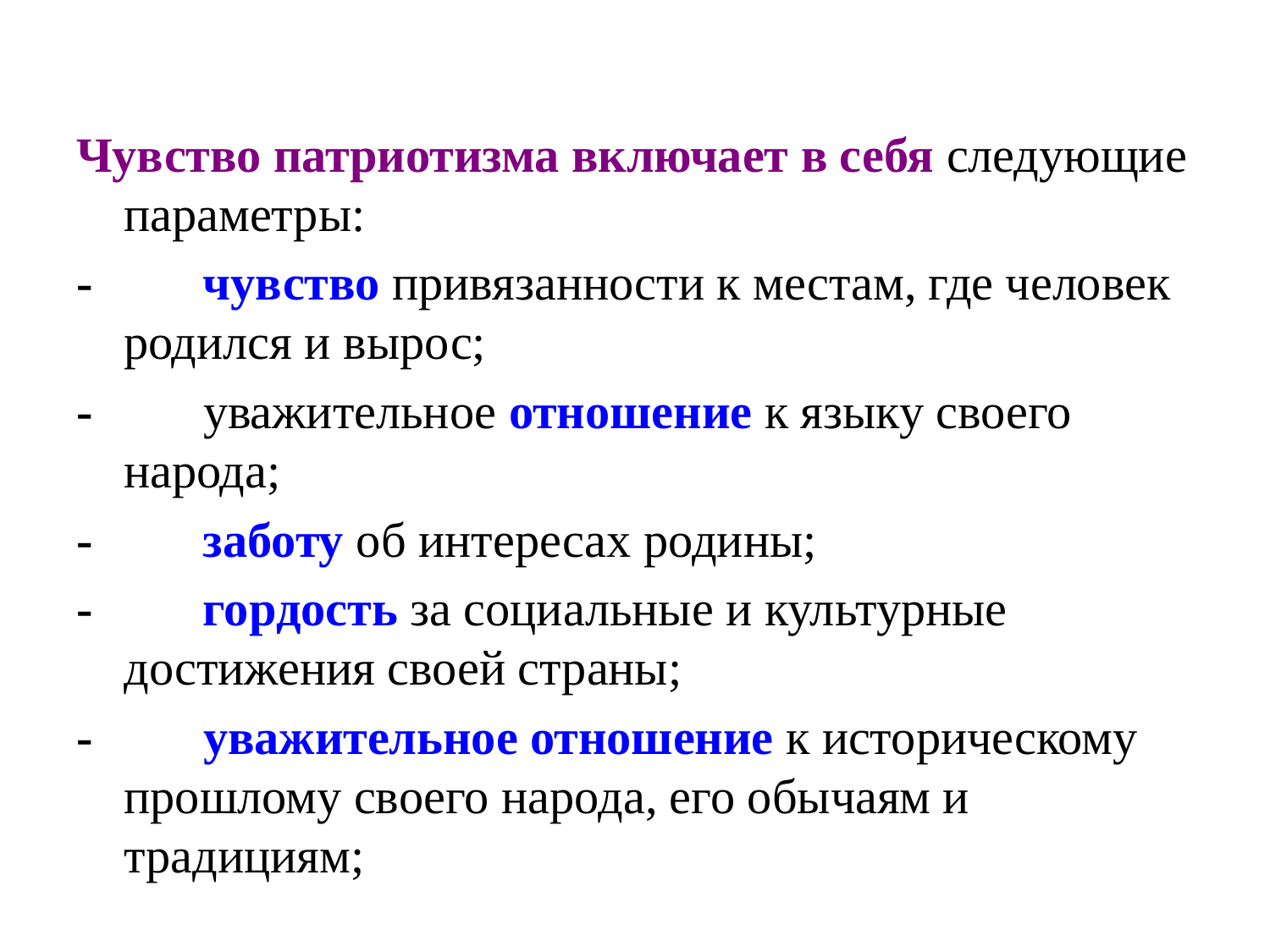

Чувство патриотизма включает в себя следующие параметры:
-         чувство привязанности к местам, где человек родился и вырос;
-         уважительное отношение к языку своего народа;
-         заботу об интересах родины;
-         гордость за социальные и культурные достижения своей страны;
-         уважительное отношение к историческому прошлому своего народа, его обычаям и традициям;